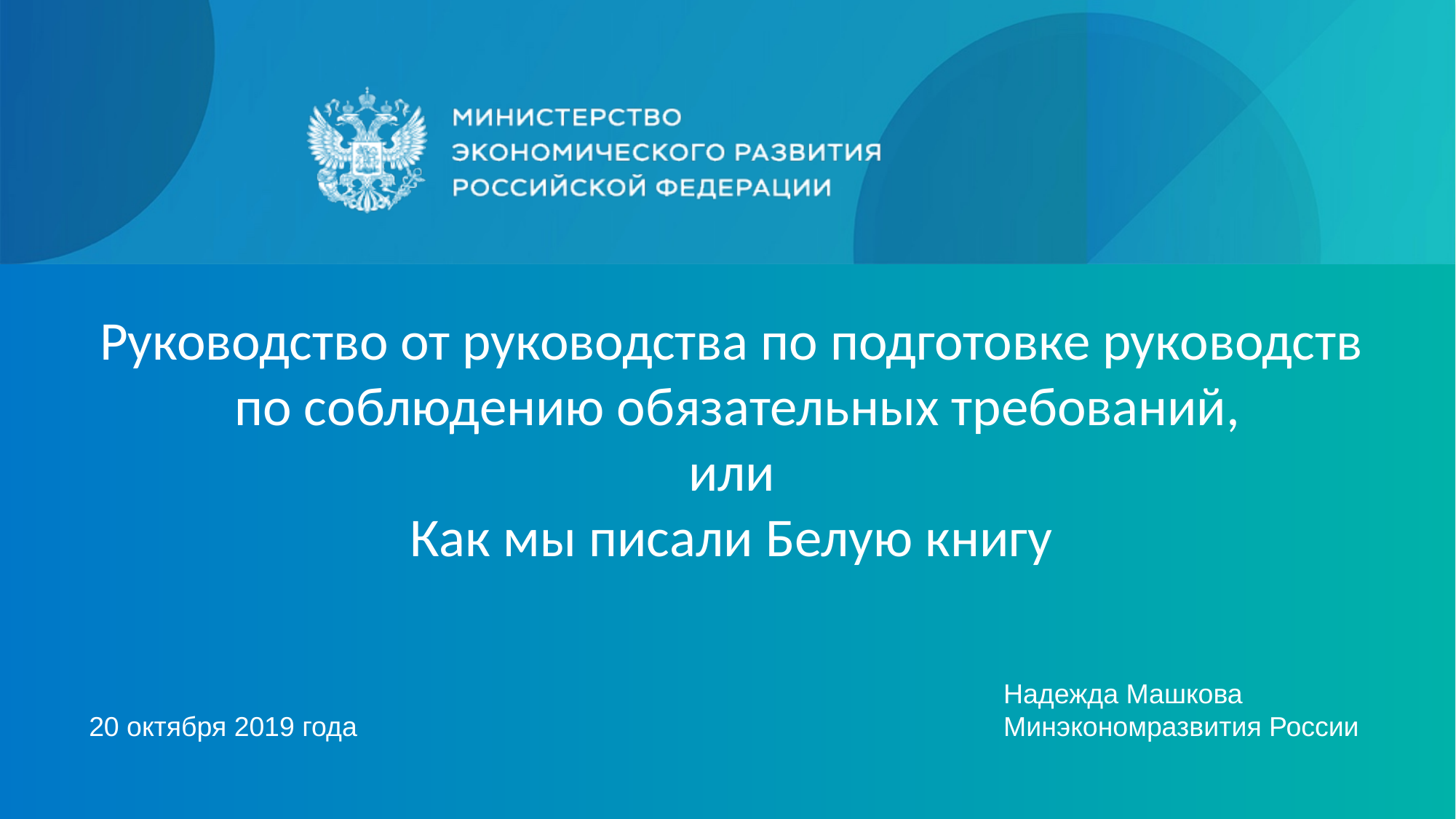

Руководство от руководства по подготовке руководств
 по соблюдению обязательных требований,
или
Как мы писали Белую книгу
Надежда Машкова
Минэкономразвития России
20 октября 2019 года